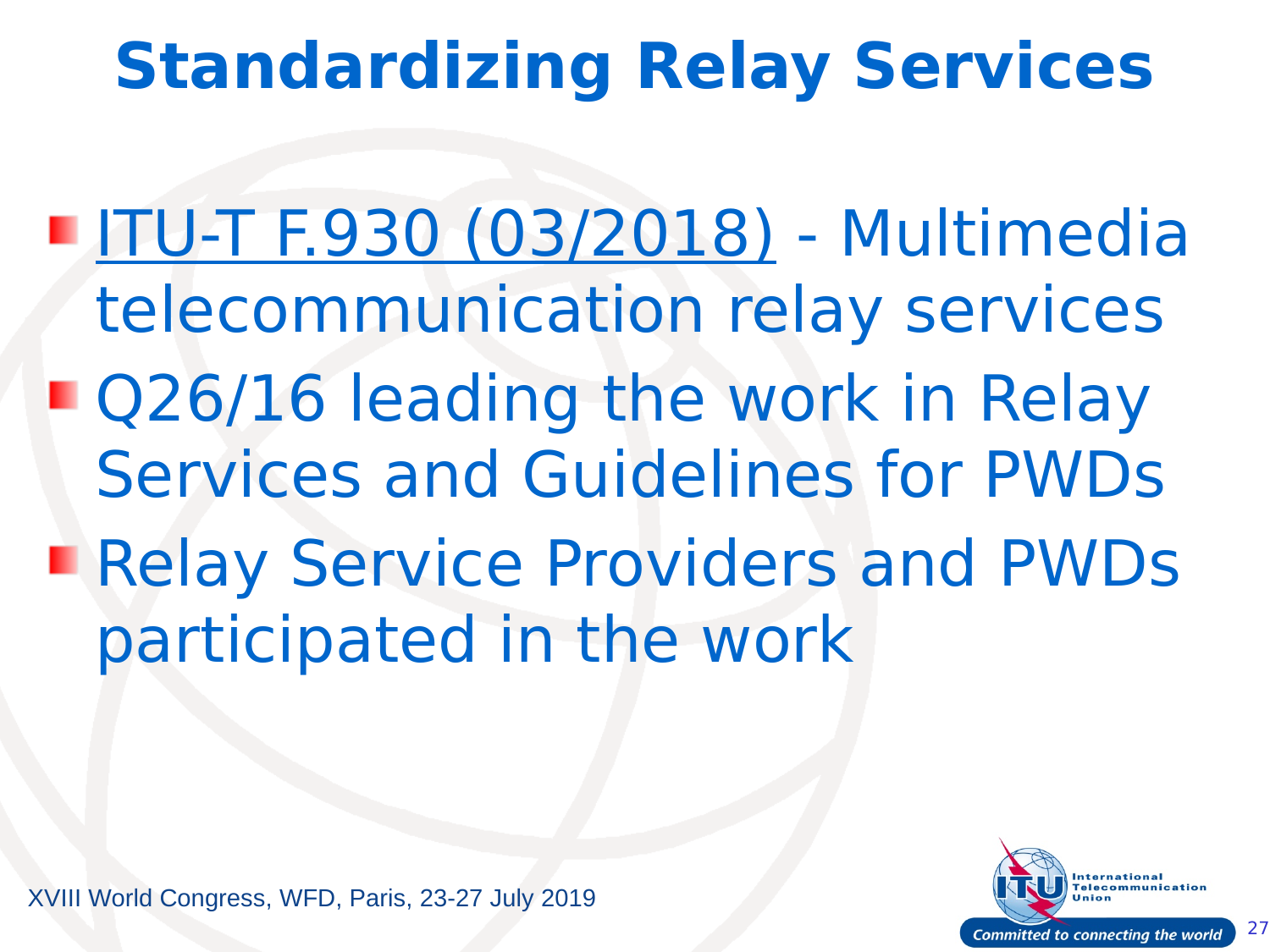

# Standardizing Relay Services

ITU-T F.930 (03/2018) - Multimedia telecommunication relay services
Q26/16 leading the work in Relay Services and Guidelines for PWDs
Relay Service Providers and PWDs participated in the work
XVIII World Congress, WFD, Paris, 23-27 July 2019
27